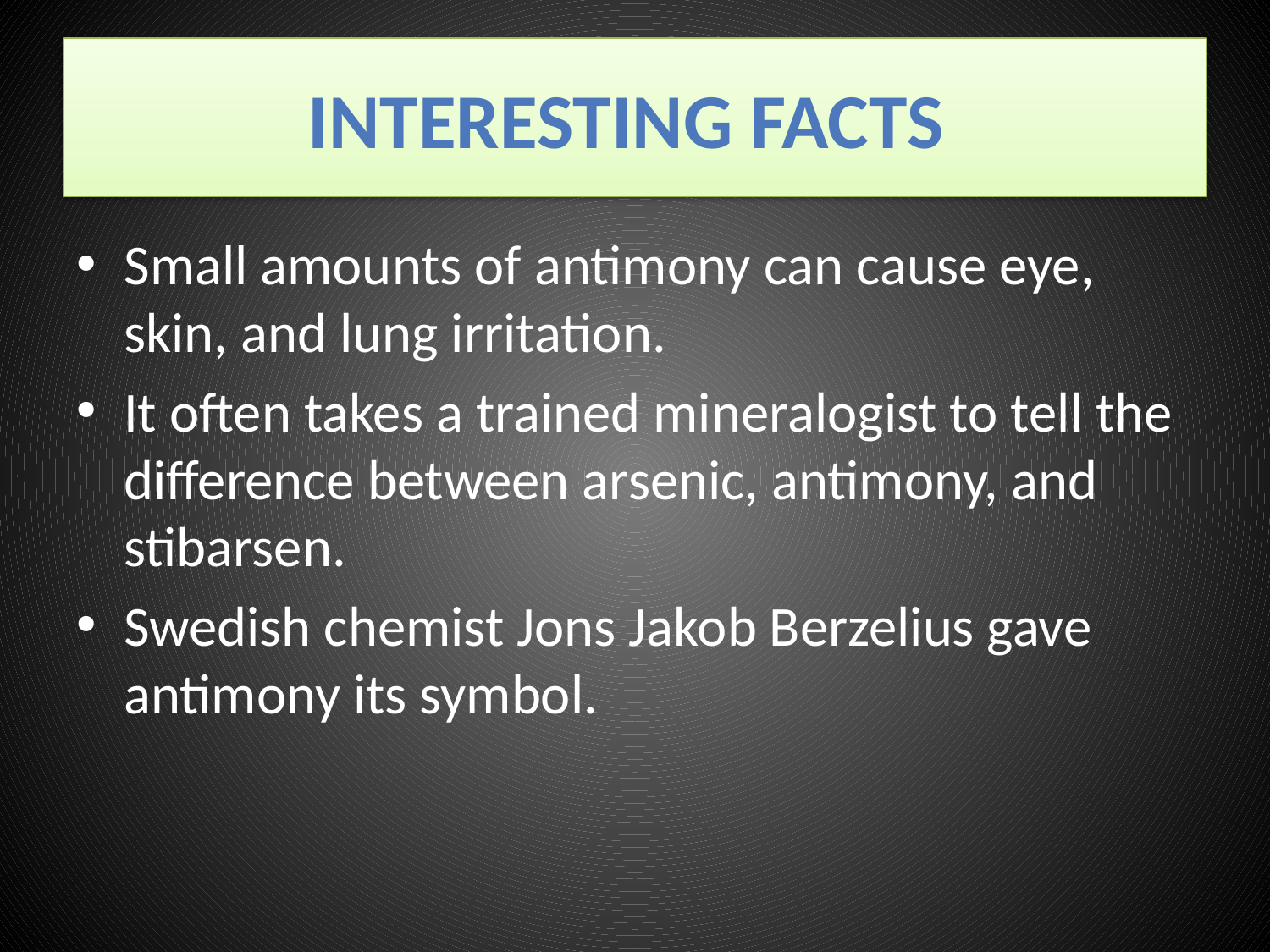

# Interesting facts
Small amounts of antimony can cause eye, skin, and lung irritation.
It often takes a trained mineralogist to tell the difference between arsenic, antimony, and stibarsen.
Swedish chemist Jons Jakob Berzelius gave antimony its symbol.